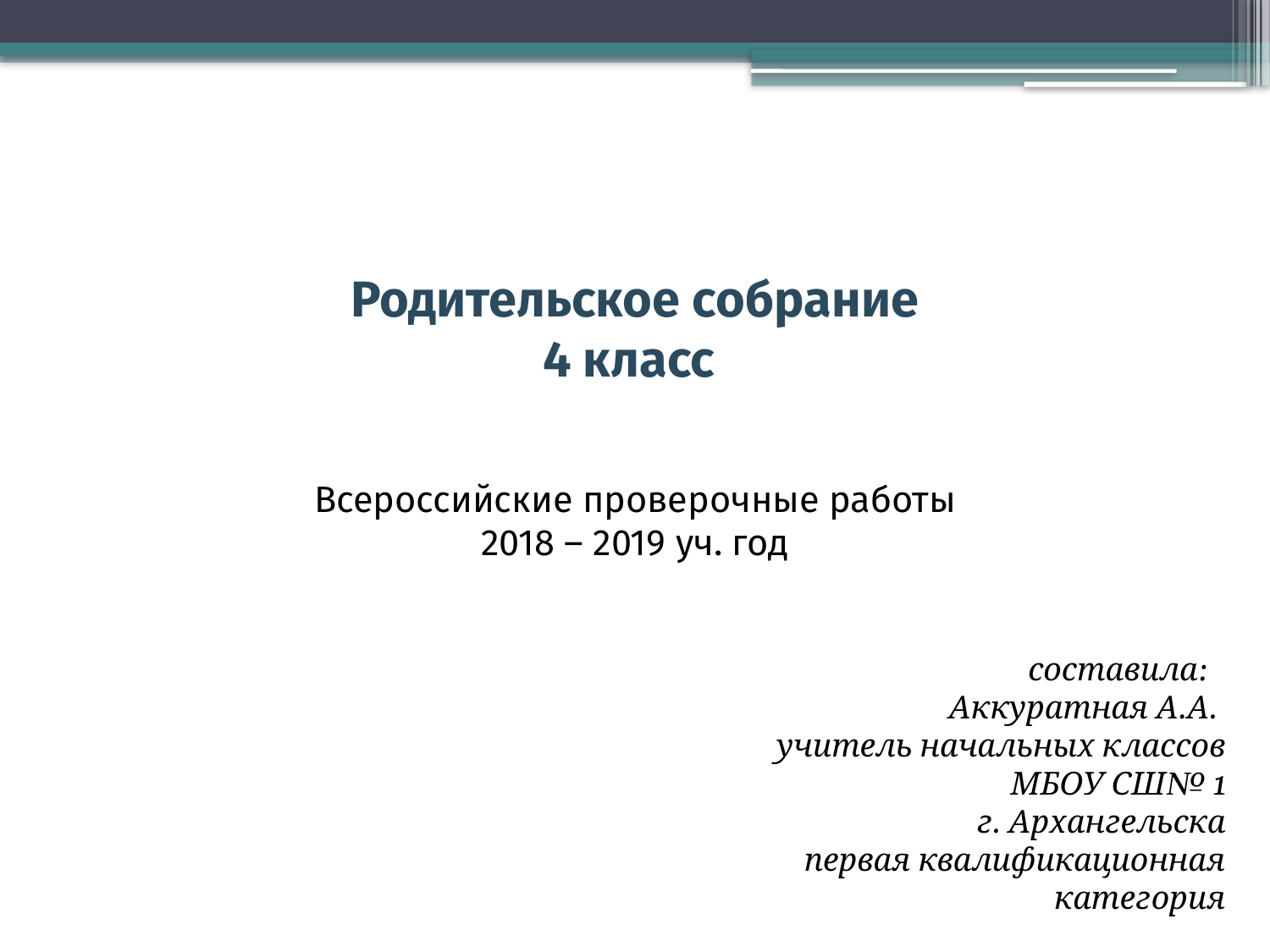

# Родительское собрание 4 класс Всероссийские проверочные работы 2018 – 2019 уч. год

составила:
Аккуратная А.А.
учитель начальных классов
МБОУ СШ№ 1
г. Архангельска
первая квалификационная категория